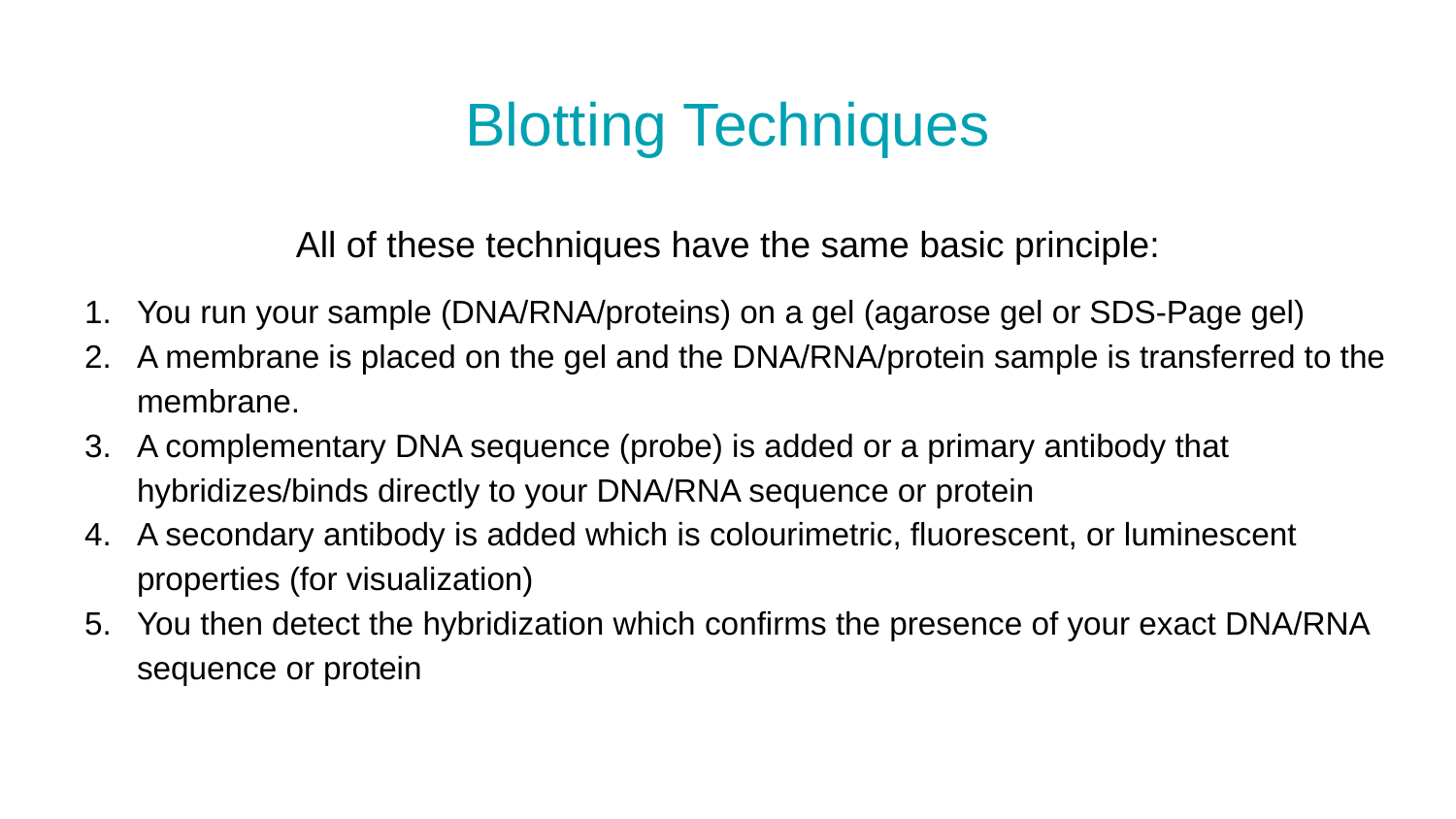

# Blotting Techniques
All of these techniques have the same basic principle:
You run your sample (DNA/RNA/proteins) on a gel (agarose gel or SDS-Page gel)
A membrane is placed on the gel and the DNA/RNA/protein sample is transferred to the membrane.
A complementary DNA sequence (probe) is added or a primary antibody that hybridizes/binds directly to your DNA/RNA sequence or protein
A secondary antibody is added which is colourimetric, fluorescent, or luminescent properties (for visualization)
You then detect the hybridization which confirms the presence of your exact DNA/RNA sequence or protein